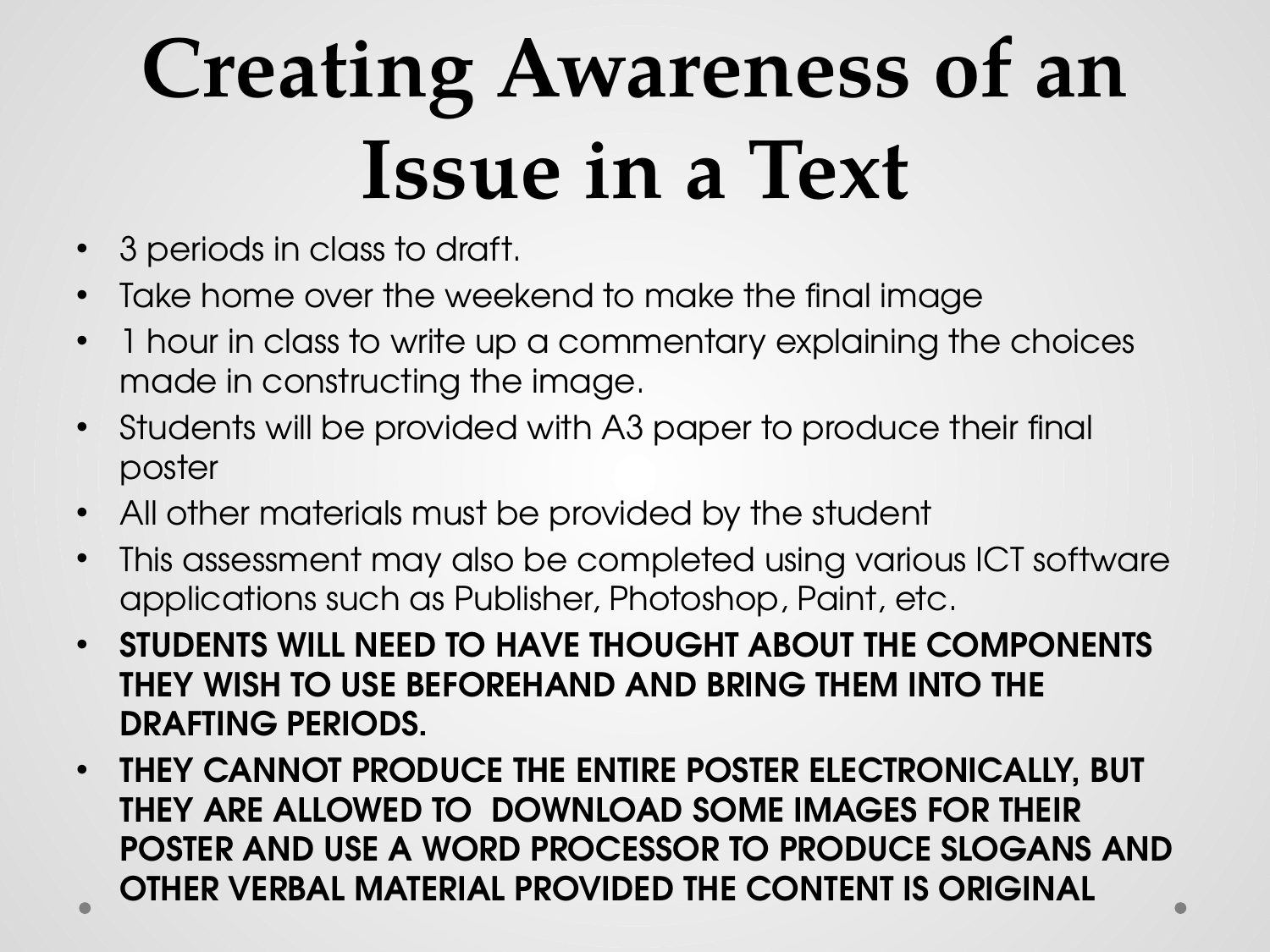

# Creating Awareness of an Issue in a Text
3 periods in class to draft.
Take home over the weekend to make the final image
1 hour in class to write up a commentary explaining the choices made in constructing the image.
Students will be provided with A3 paper to produce their final poster
All other materials must be provided by the student
This assessment may also be completed using various ICT software applications such as Publisher, Photoshop, Paint, etc.
STUDENTS WILL NEED TO HAVE THOUGHT ABOUT THE COMPONENTS THEY WISH TO USE BEFOREHAND AND BRING THEM INTO THE  DRAFTING PERIODS.
THEY CANNOT PRODUCE THE ENTIRE POSTER ELECTRONICALLY, BUT THEY ARE ALLOWED TO  DOWNLOAD SOME IMAGES FOR THEIR POSTER AND USE A WORD PROCESSOR TO PRODUCE SLOGANS AND OTHER VERBAL MATERIAL PROVIDED THE CONTENT IS ORIGINAL